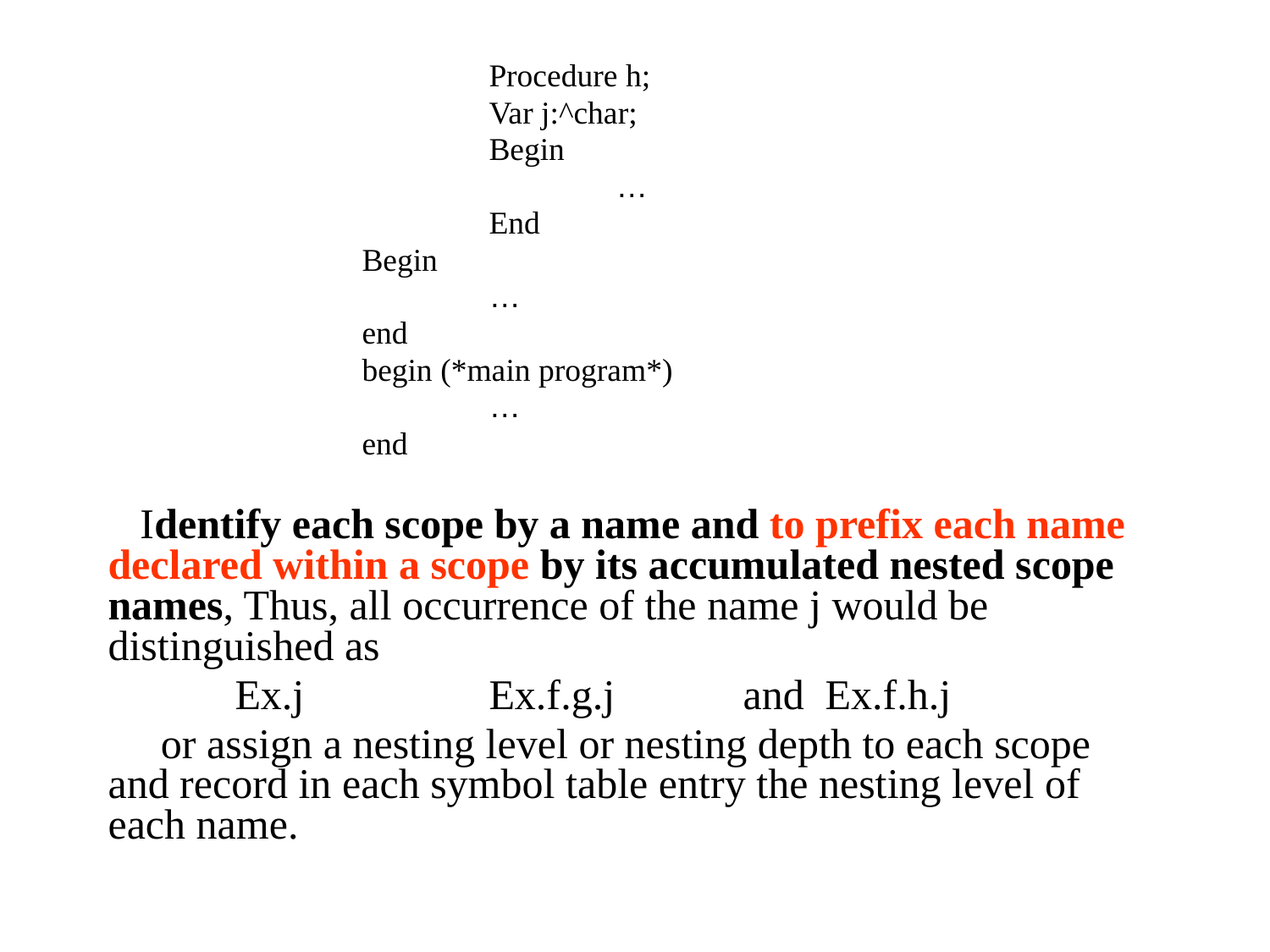

Procedure h;
			Var j:^char;
			Begin
				…
			End
		Begin
			…
		end
		begin (*main program*)
			…
		end

    Identify each scope by a name and to prefix each name declared within a scope by its accumulated nested scope names, Thus, all occurrence of the name j would be distinguished as
	Ex.j		Ex.f.g.j		and  Ex.f.h.j
     or assign a nesting level or nesting depth to each scope and record in each symbol table entry the nesting level of each name.